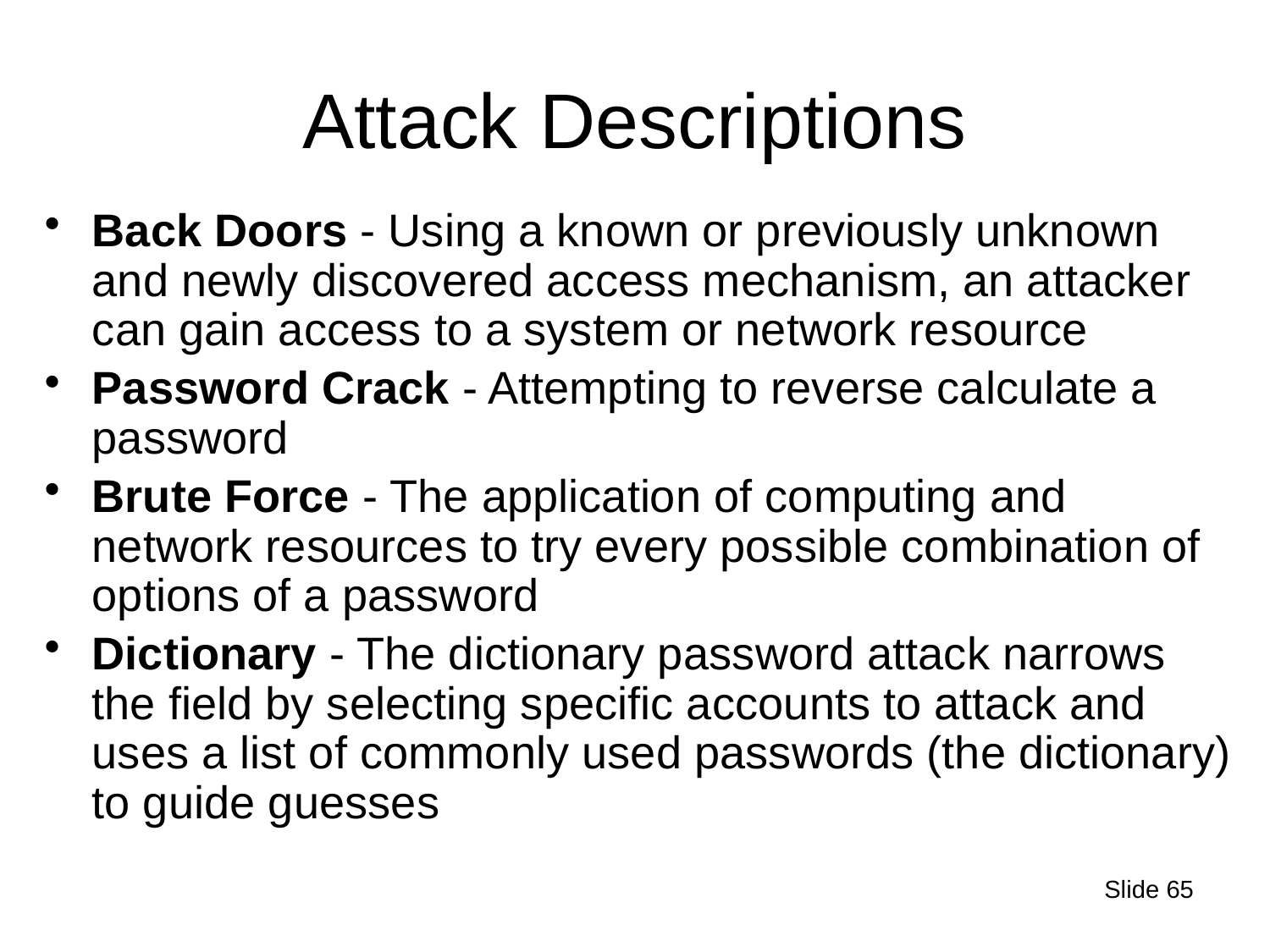

# Attack Descriptions
Back Doors - Using a known or previously unknown and newly discovered access mechanism, an attacker can gain access to a system or network resource
Password Crack - Attempting to reverse calculate a password
Brute Force - The application of computing and network resources to try every possible combination of options of a password
Dictionary - The dictionary password attack narrows the field by selecting specific accounts to attack and uses a list of commonly used passwords (the dictionary) to guide guesses
 Slide 65